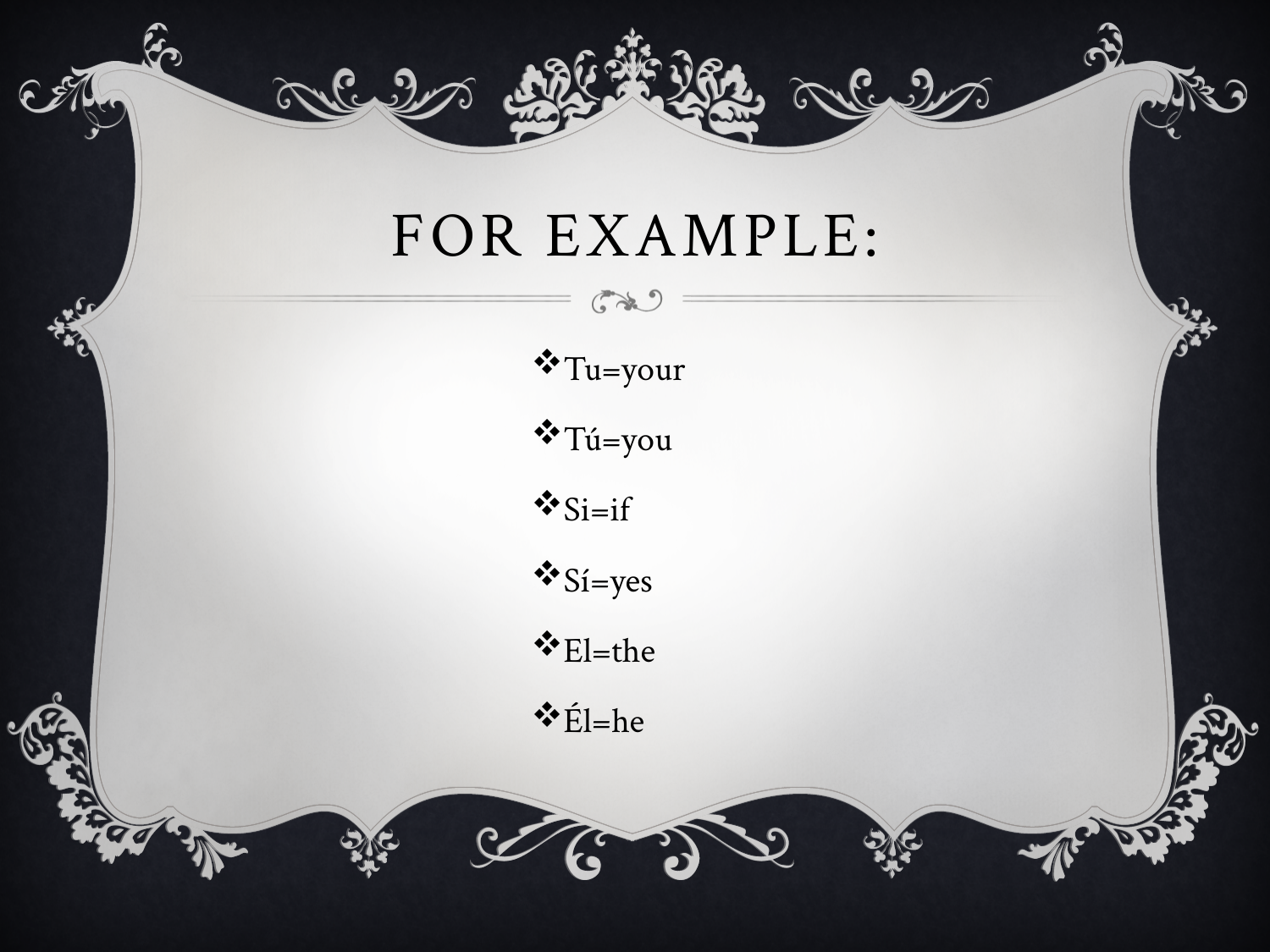

# For example:
Tu=your
Tú=you
Si=if
Sí=yes
El=the
Él=he